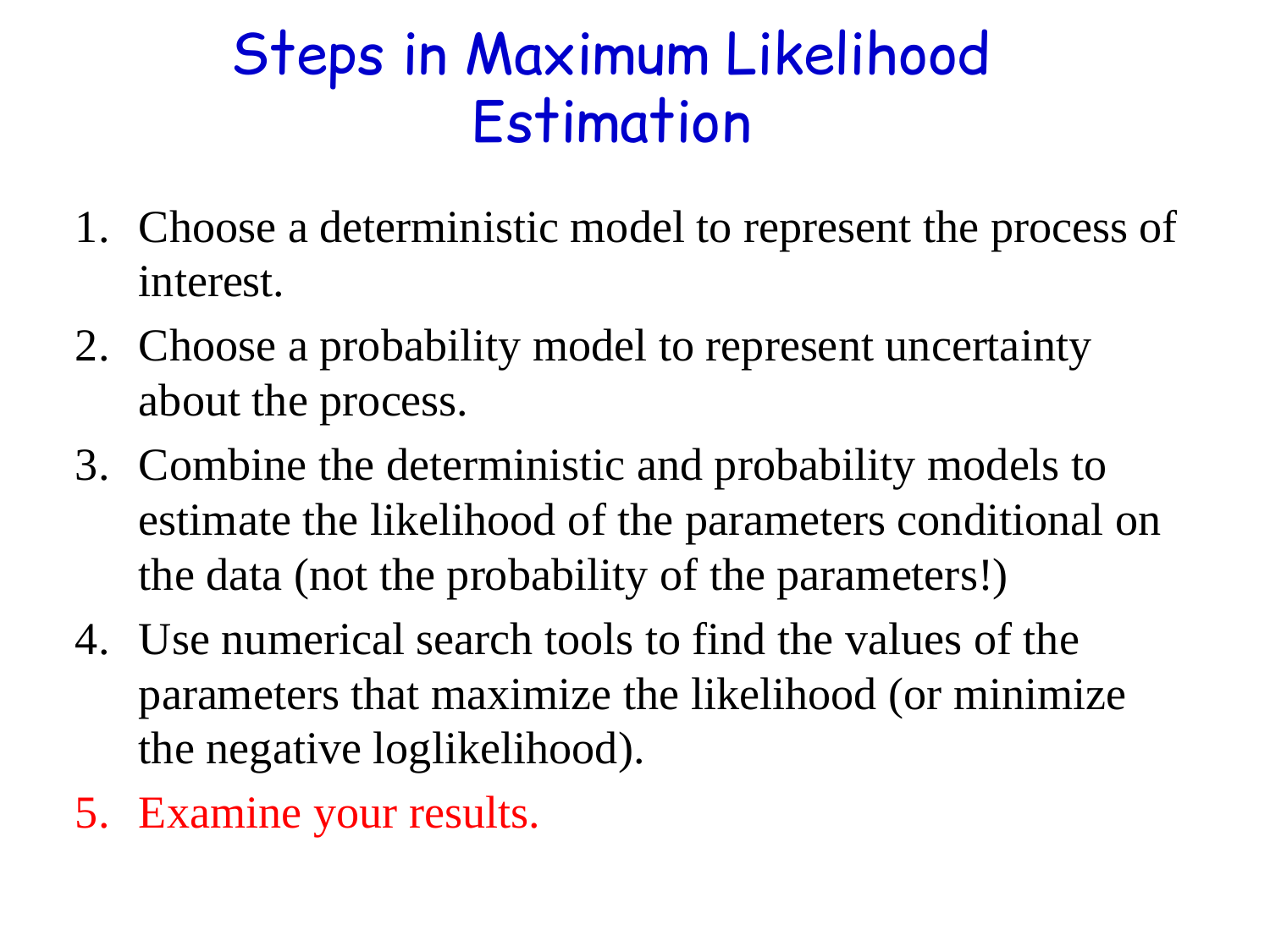

# Steps in Maximum Likelihood Estimation
Choose a deterministic model to represent the process of interest.
Choose a probability model to represent uncertainty about the process.
Combine the deterministic and probability models to estimate the likelihood of the parameters conditional on the data (not the probability of the parameters!)
Use numerical search tools to find the values of the parameters that maximize the likelihood (or minimize the negative loglikelihood).
Examine your results.